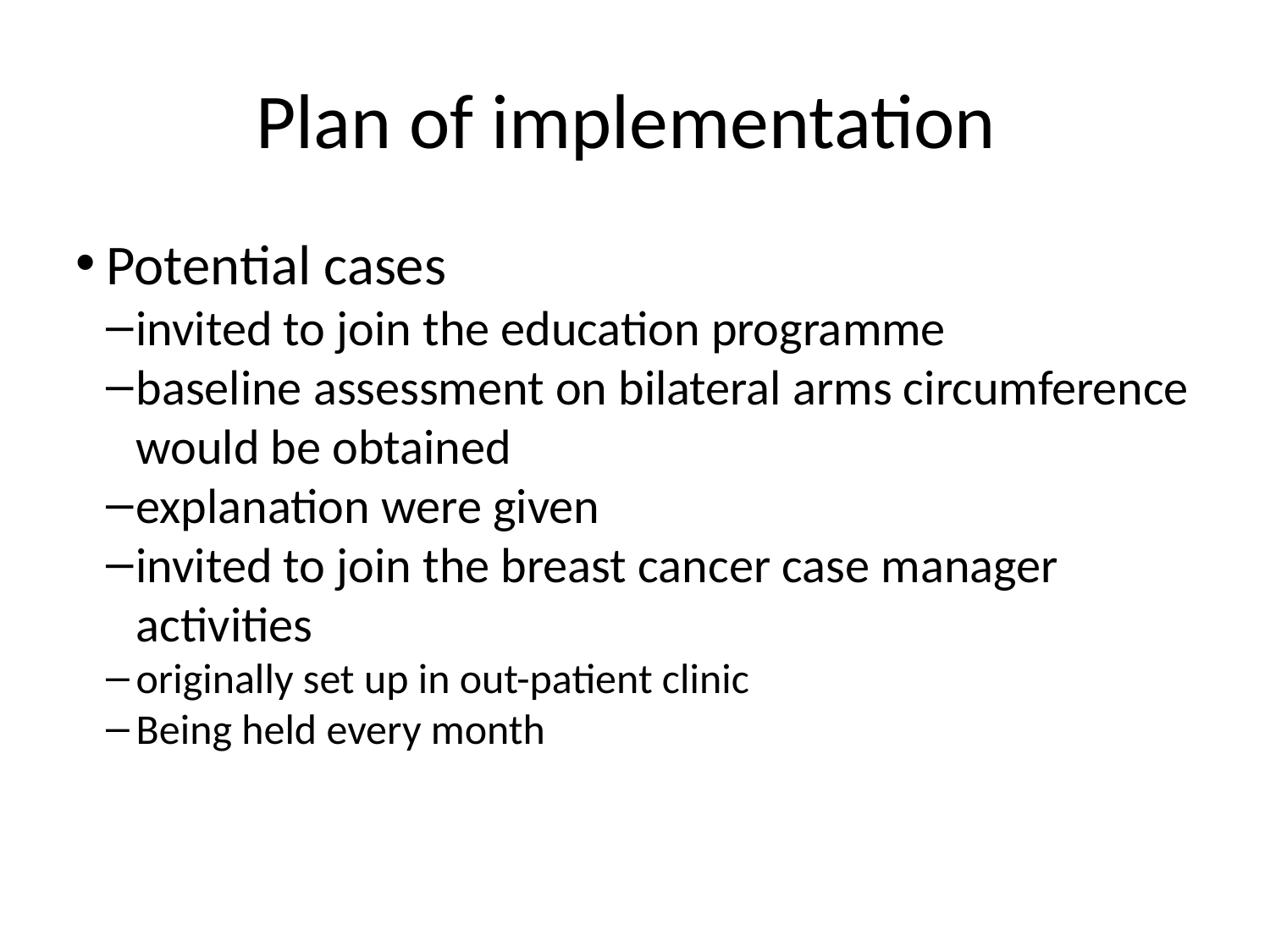

Plan of implementation
Potential cases
invited to join the education programme
baseline assessment on bilateral arms circumference would be obtained
explanation were given
invited to join the breast cancer case manager activities
originally set up in out-patient clinic
Being held every month